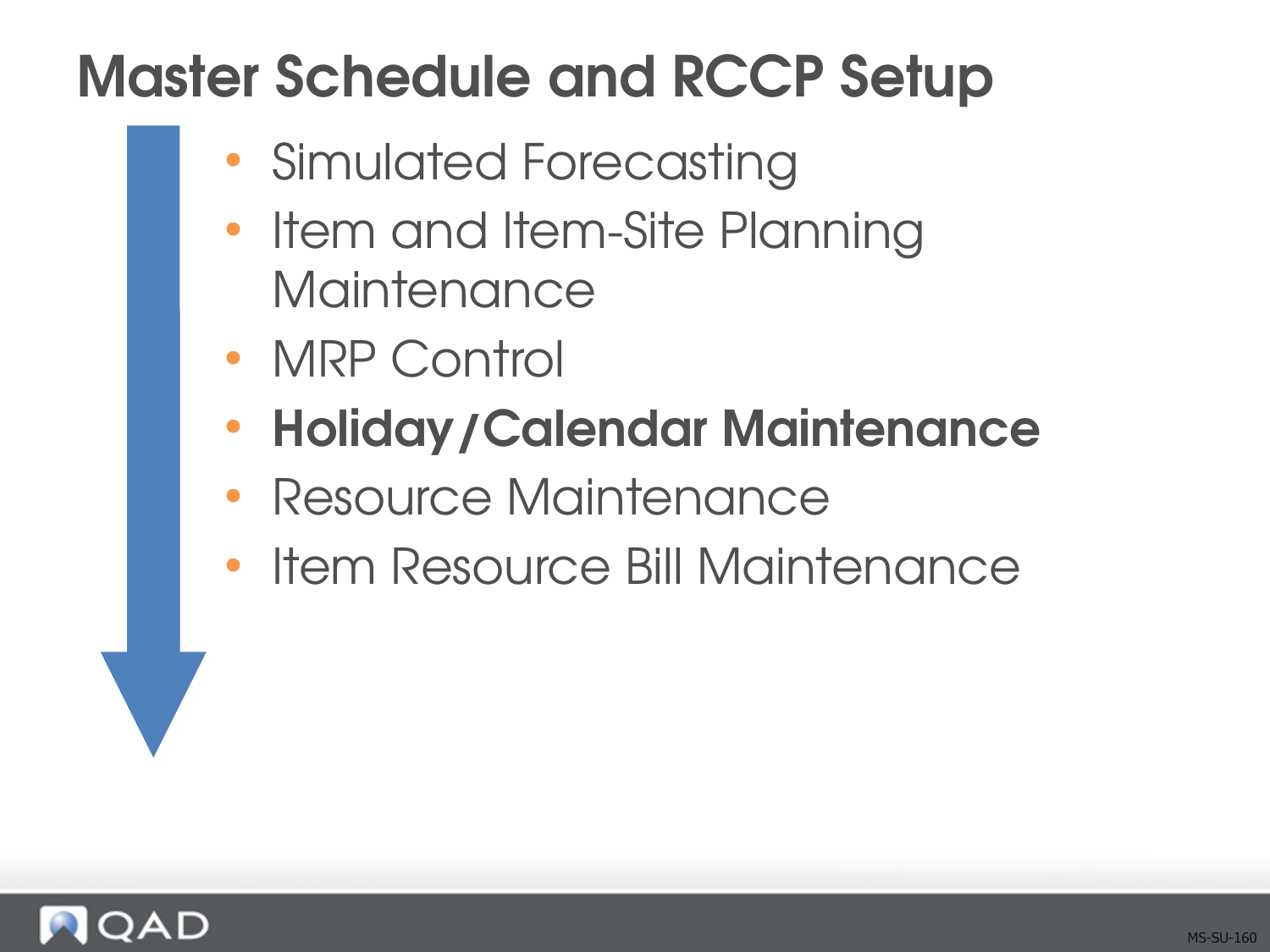

# Master Schedule and RCCP Setup
Simulated Forecasting
Item and Item-Site Planning Maintenance
MRP Control
Holiday/Calendar Maintenance
Resource Maintenance
Item Resource Bill Maintenance

MS-SU-160